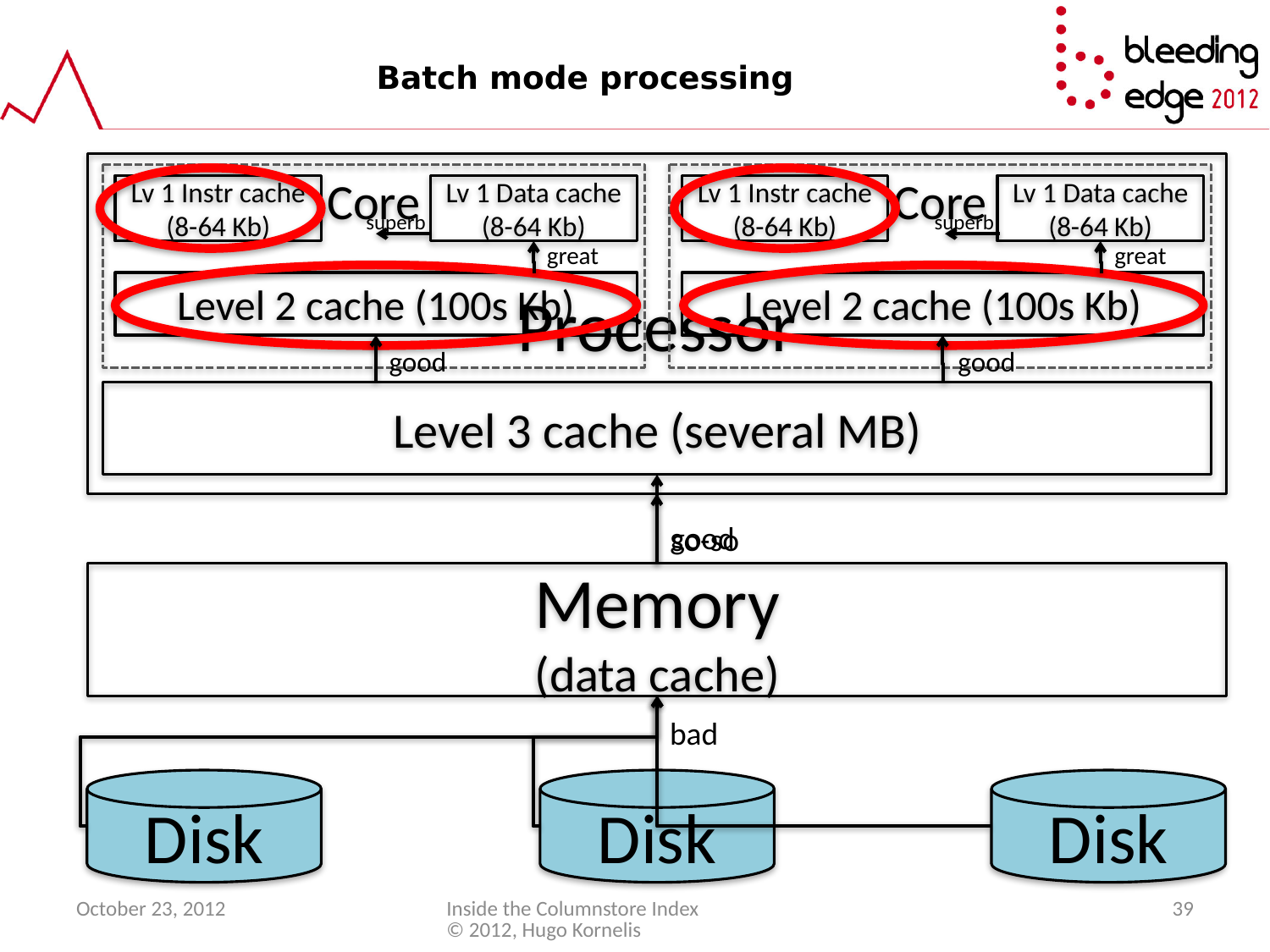

# Batch mode processing
Processor
Core
Core

Lv 1 Instr cache (8-64 Kb)
Lv 1 Data cache (8-64 Kb)
Lv 1 Instr cache (8-64 Kb)
Lv 1 Data cache (8-64 Kb)
superb
superb
great
great

Level 2 cache (100s Kb)
Level 2 cache (100s Kb)
good
good
Level 3 cache (several MB)
good
so-so
Memory
(data cache)
bad
Disk
Disk
Disk
October 23, 2012
Inside the Columnstore Index                       © 2012, Hugo Kornelis
39